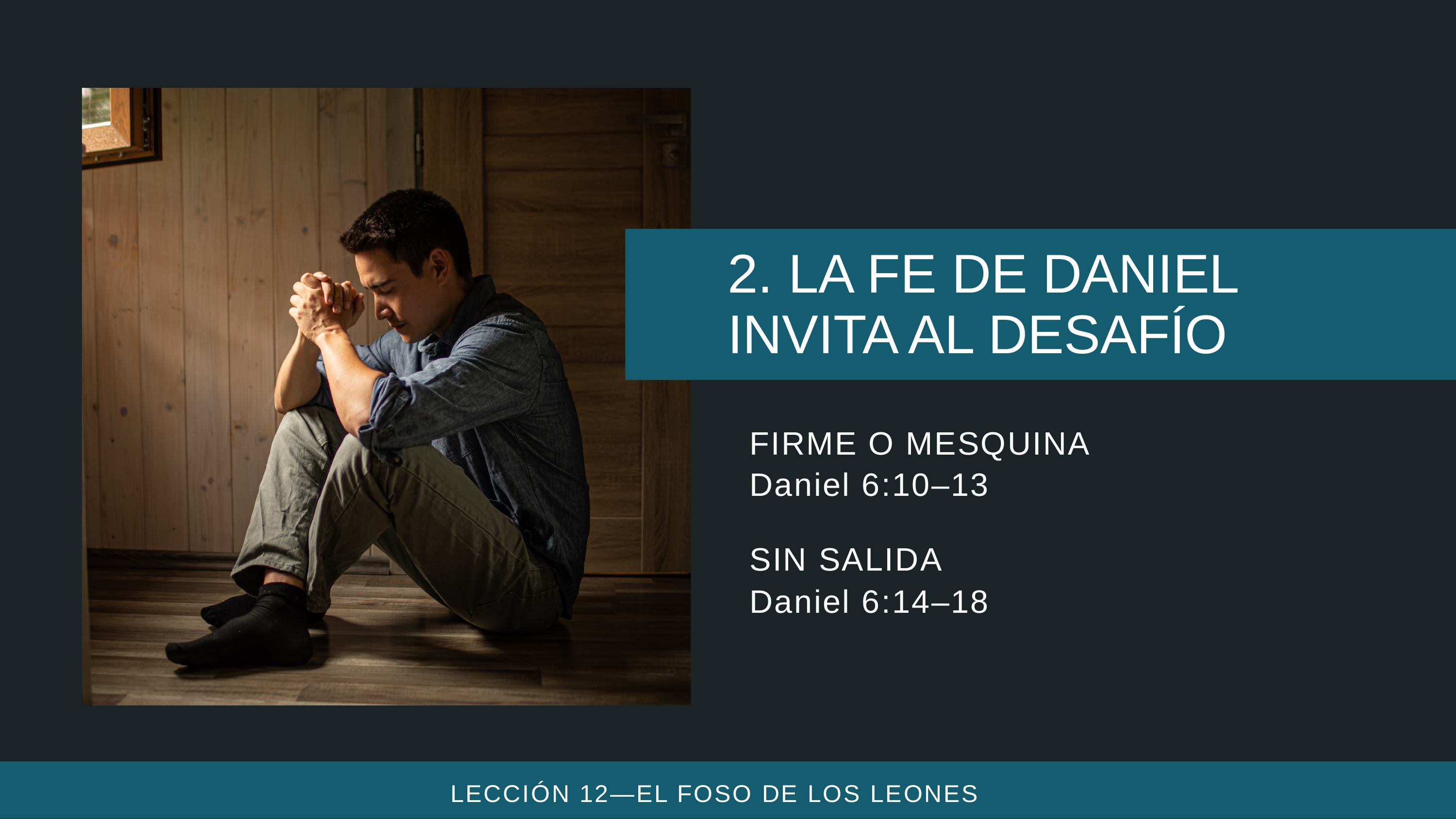

FIRME O MESQUINA
Daniel 6:10–13
SIN SALIDA
Daniel 6:14–18